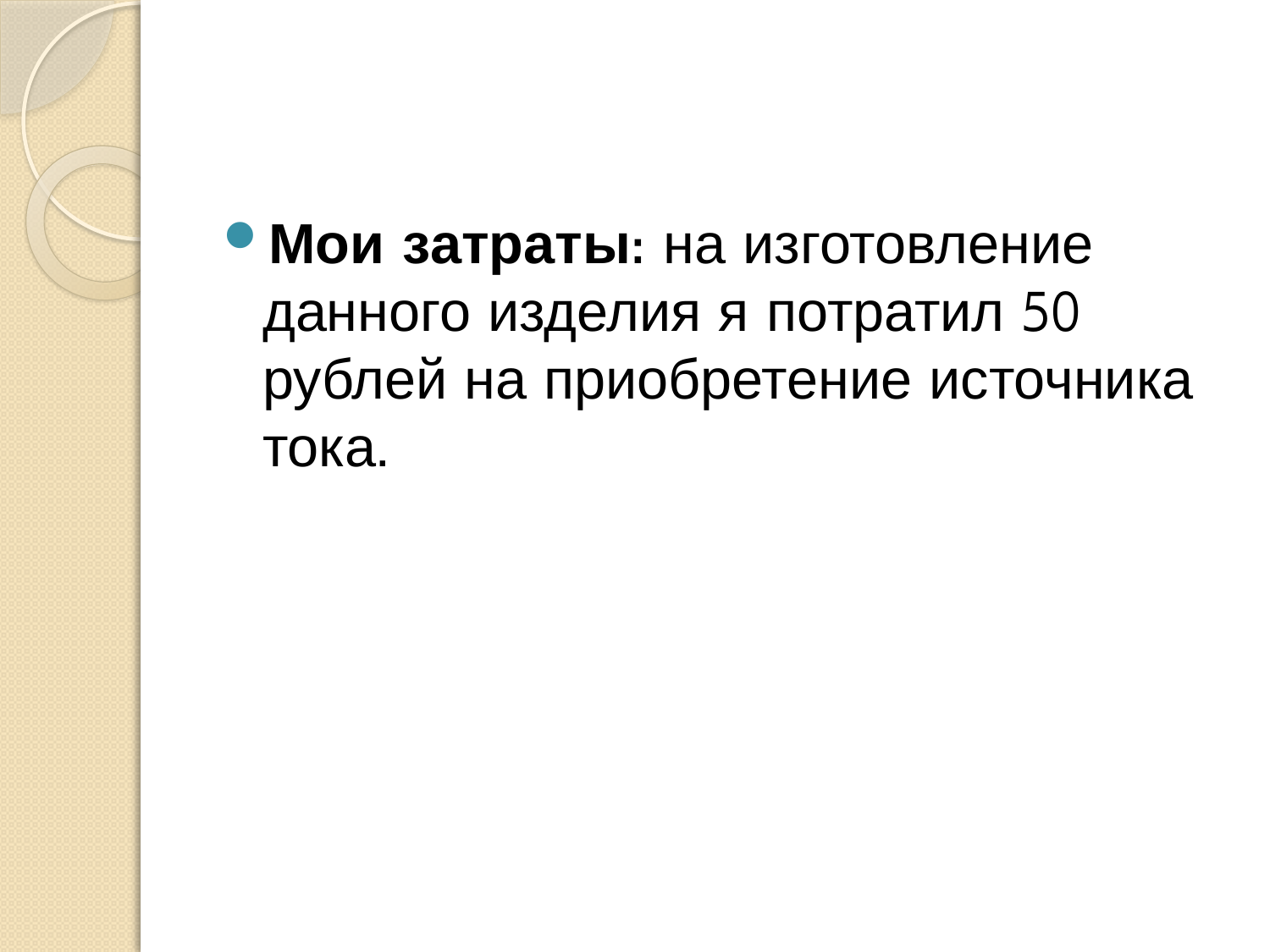

Мои затраты: на изготовление данного изделия я потратил 50 рублей на приобретение источника тока.